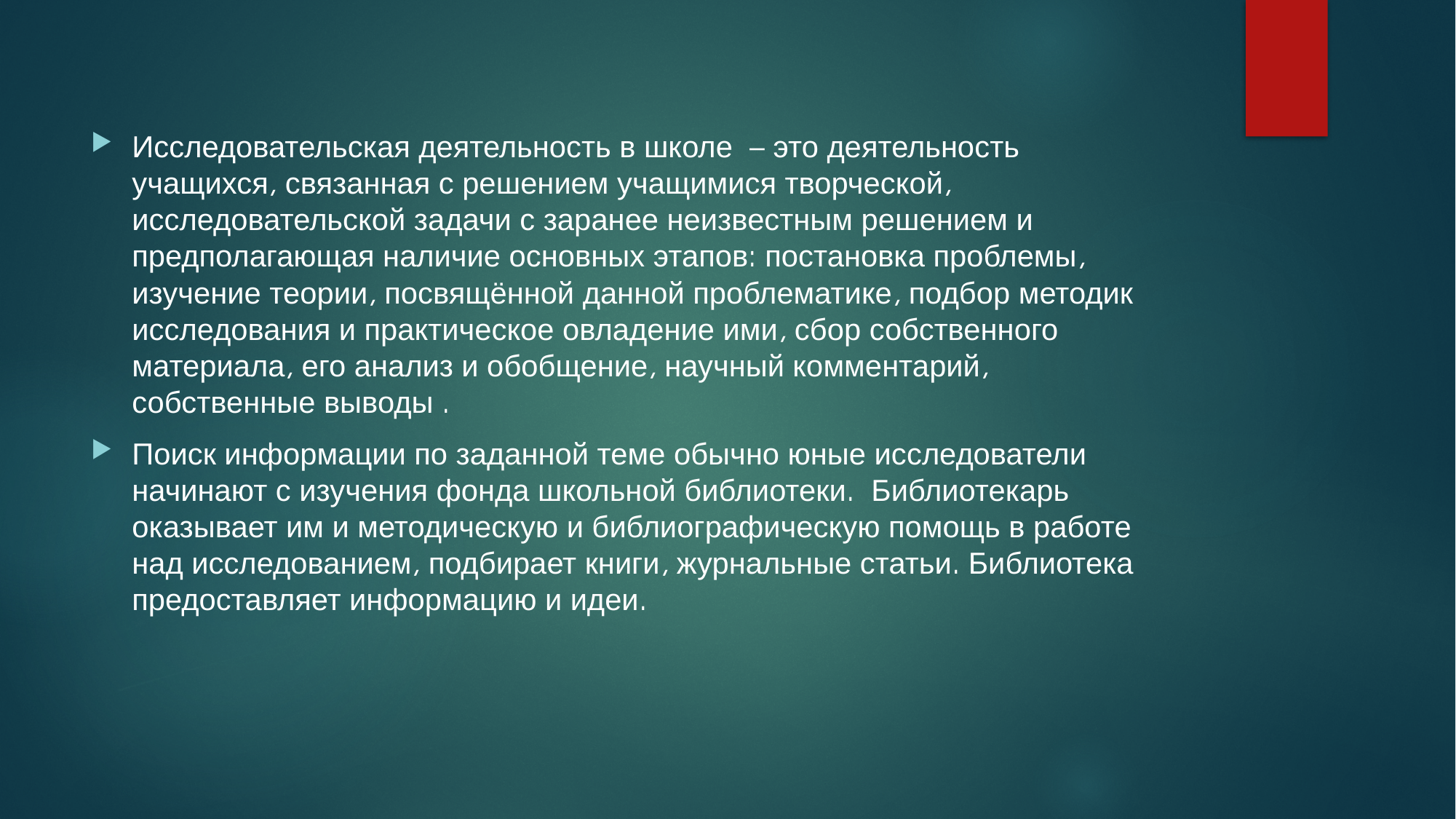

Исследовательская деятельность в школе  – это деятельность учащихся, связанная с решением учащимися творческой, исследовательской задачи с заранее неизвестным решением и предполагающая наличие основных этапов: постановка проблемы, изучение теории, посвящённой данной проблематике, подбор методик исследования и практическое овладение ими, сбор собственного материала, его анализ и обобщение, научный комментарий, собственные выводы .
Поиск информации по заданной теме обычно юные исследователи начинают с изучения фонда школьной библиотеки.  Библиотекарь оказывает им и методическую и библиографическую помощь в работе над исследованием, подбирает книги, журнальные статьи. Библиотека предоставляет информацию и идеи.